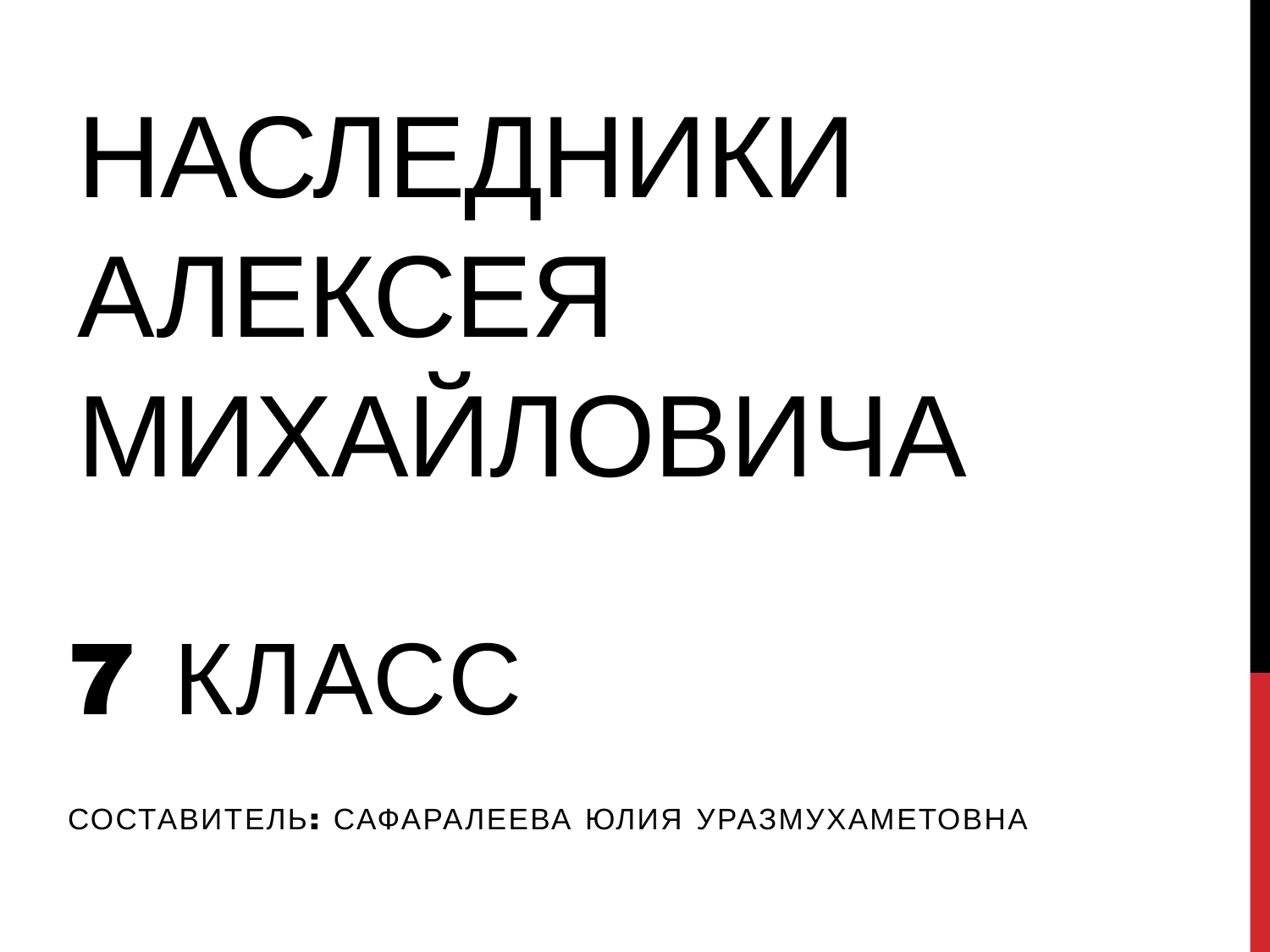

# Наследники алексея михайловича
7 класс

Составитель: Сафаралеева Юлия Уразмухаметовна